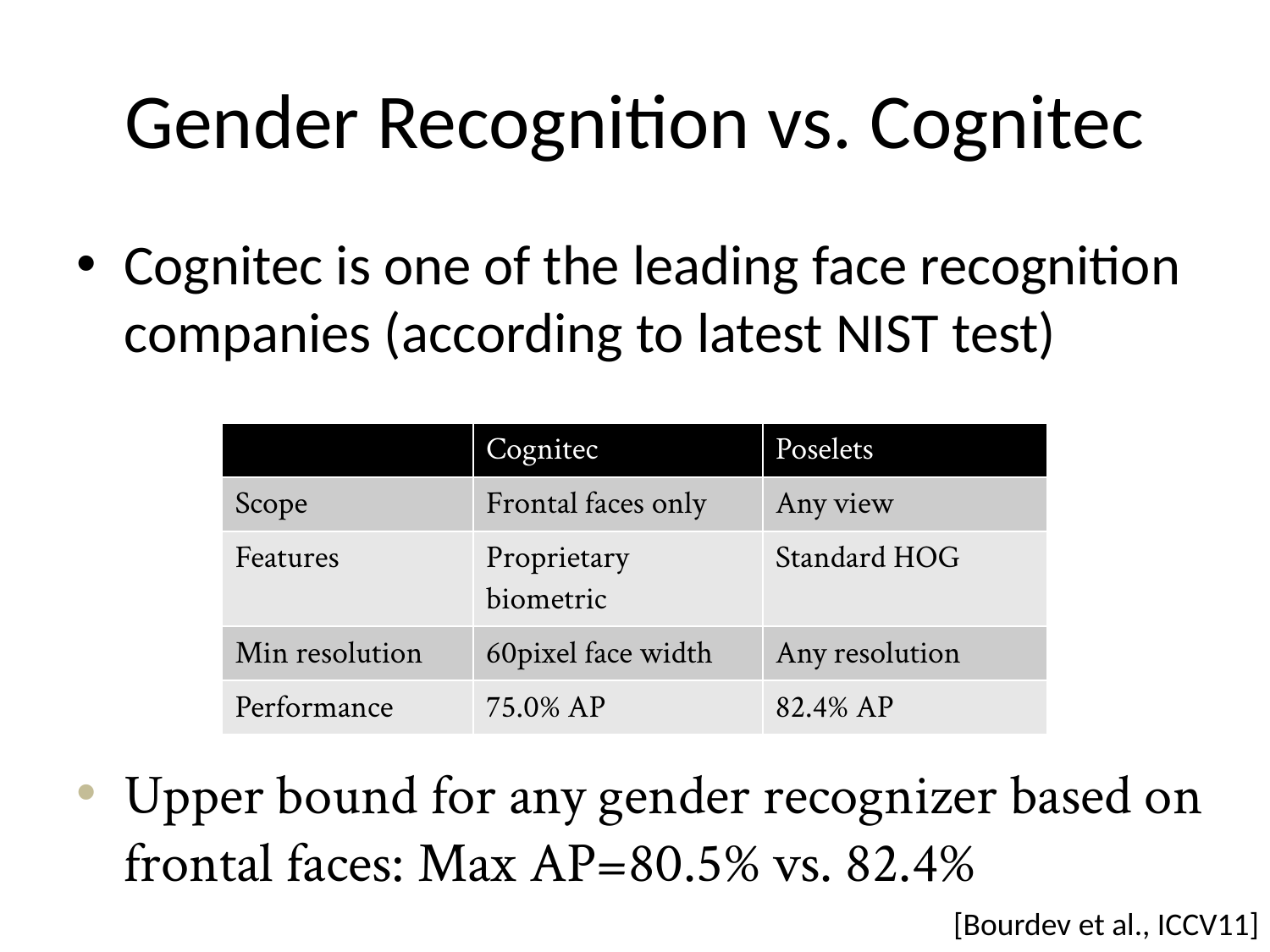

# Gender Recognition vs. Cognitec
Cognitec is one of the leading face recognition companies (according to latest NIST test)
|  | Cognitec | Poselets |
| --- | --- | --- |
| Scope | Frontal faces only | Any view |
| Features | Proprietary biometric | Standard HOG |
| Min resolution | 60pixel face width | Any resolution |
| Performance | 75.0% AP | 82.4% AP |
Upper bound for any gender recognizer based on frontal faces: Max AP=80.5% vs. 82.4%
[Bourdev et al., ICCV11]